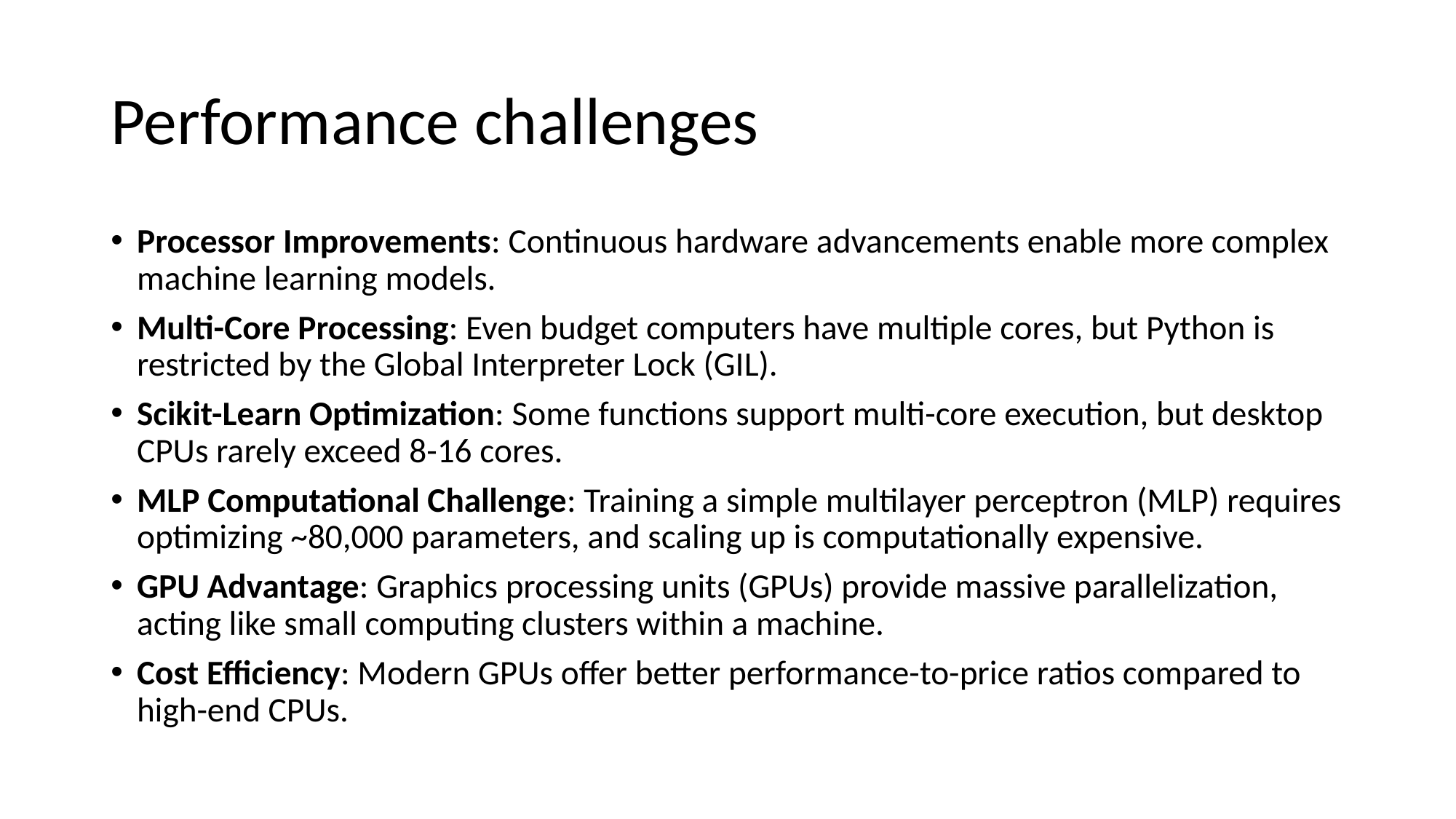

# Performance challenges
Processor Improvements: Continuous hardware advancements enable more complex machine learning models.
Multi-Core Processing: Even budget computers have multiple cores, but Python is restricted by the Global Interpreter Lock (GIL).
Scikit-Learn Optimization: Some functions support multi-core execution, but desktop CPUs rarely exceed 8-16 cores.
MLP Computational Challenge: Training a simple multilayer perceptron (MLP) requires optimizing ~80,000 parameters, and scaling up is computationally expensive.
GPU Advantage: Graphics processing units (GPUs) provide massive parallelization, acting like small computing clusters within a machine.
Cost Efficiency: Modern GPUs offer better performance-to-price ratios compared to high-end CPUs.